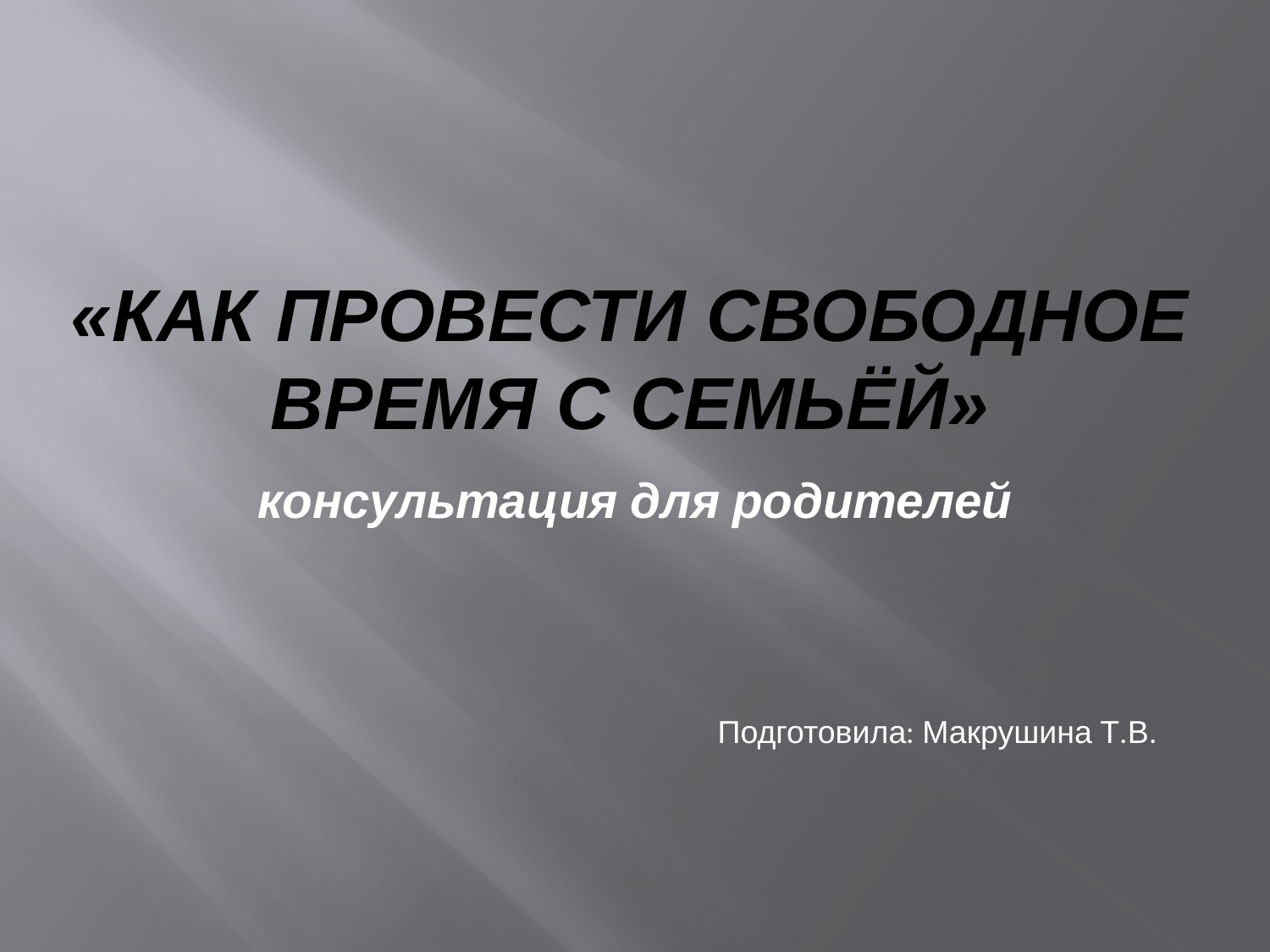

# «Как провести свободное время с семьёй»
консультация для родителей
Подготовила: Макрушина Т.В.